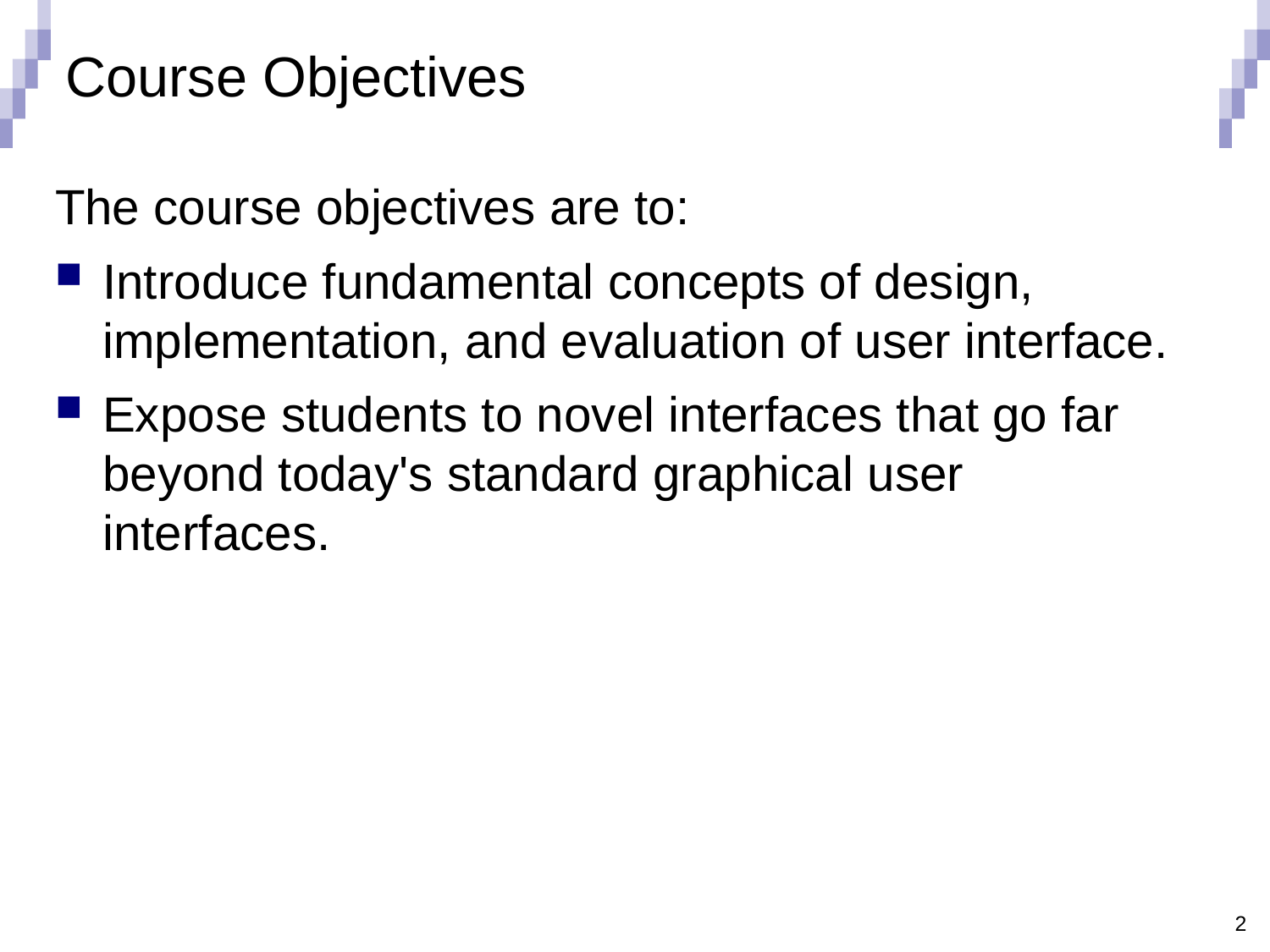

# Course Objectives
The course objectives are to:
Introduce fundamental concepts of design, implementation, and evaluation of user interface.
Expose students to novel interfaces that go far beyond today's standard graphical user interfaces.

2